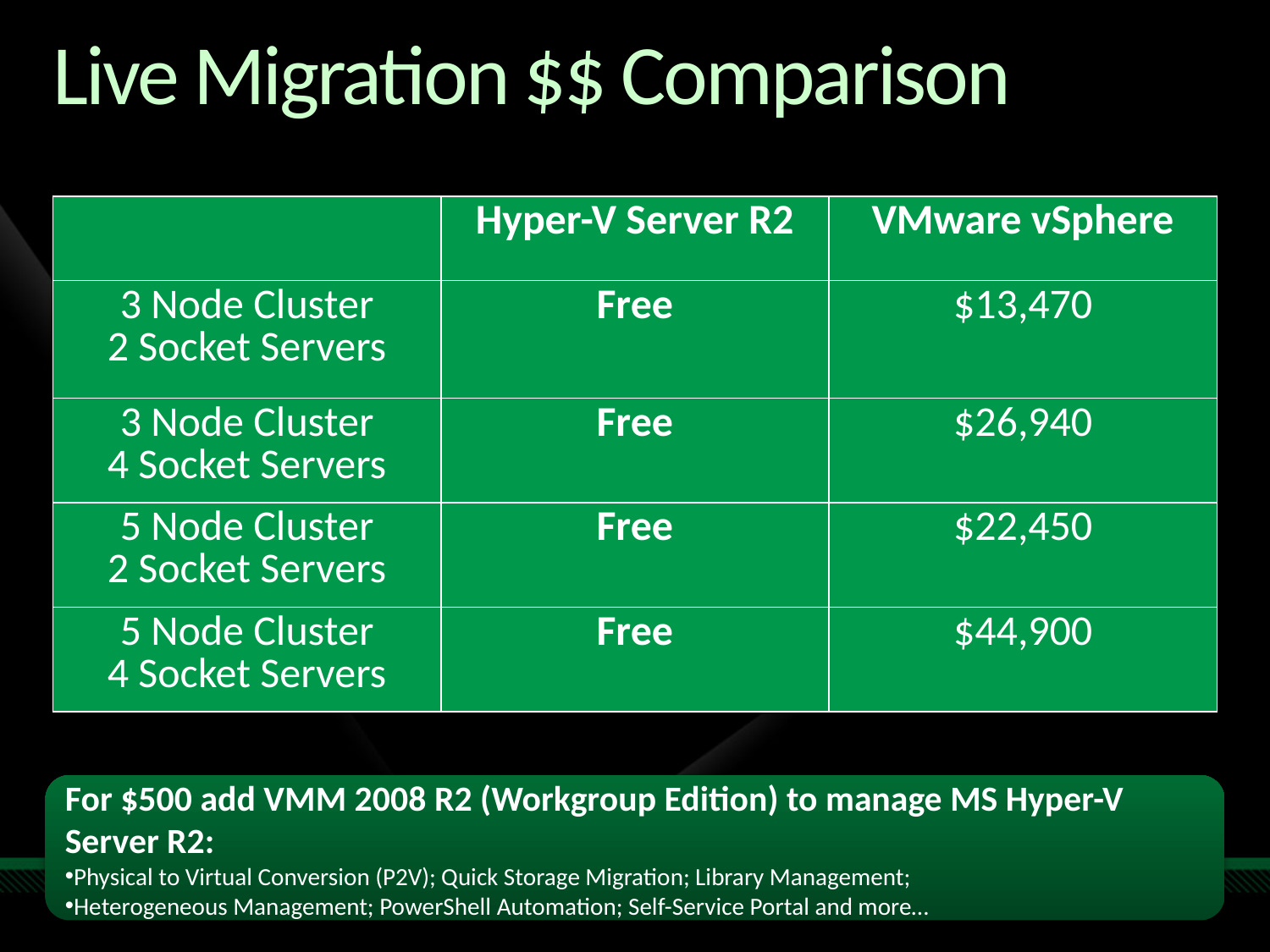

# Live Migration $$ Comparison
|  | Hyper-V Server R2 | VMware vSphere |
| --- | --- | --- |
| 3 Node Cluster 2 Socket Servers | Free | $13,470 |
| 3 Node Cluster 4 Socket Servers | Free | $26,940 |
| 5 Node Cluster 2 Socket Servers | Free | $22,450 |
| 5 Node Cluster 4 Socket Servers | Free | $44,900 |
For $500 add VMM 2008 R2 (Workgroup Edition) to manage MS Hyper-V Server R2:
Physical to Virtual Conversion (P2V); Quick Storage Migration; Library Management;
Heterogeneous Management; PowerShell Automation; Self-Service Portal and more…